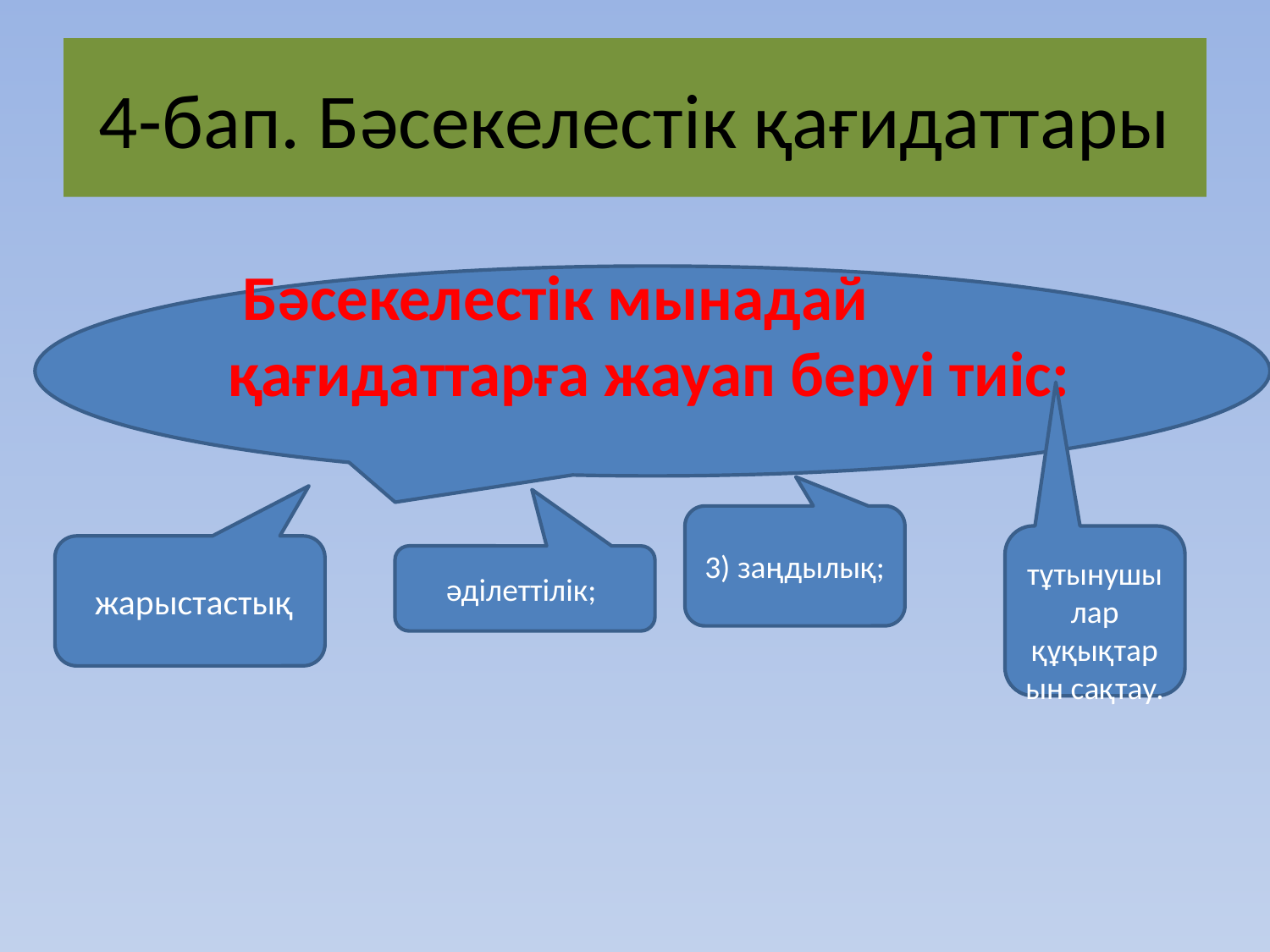

# 4-бап. Бәсекелестік қағидаттары

 Бәсекелестік мынадай қағидаттарға жауап беруі тиіс:
3) заңдылық;
 тұтынушылар құқықтарын сақтау.
 жарыстастық
әділеттілік;